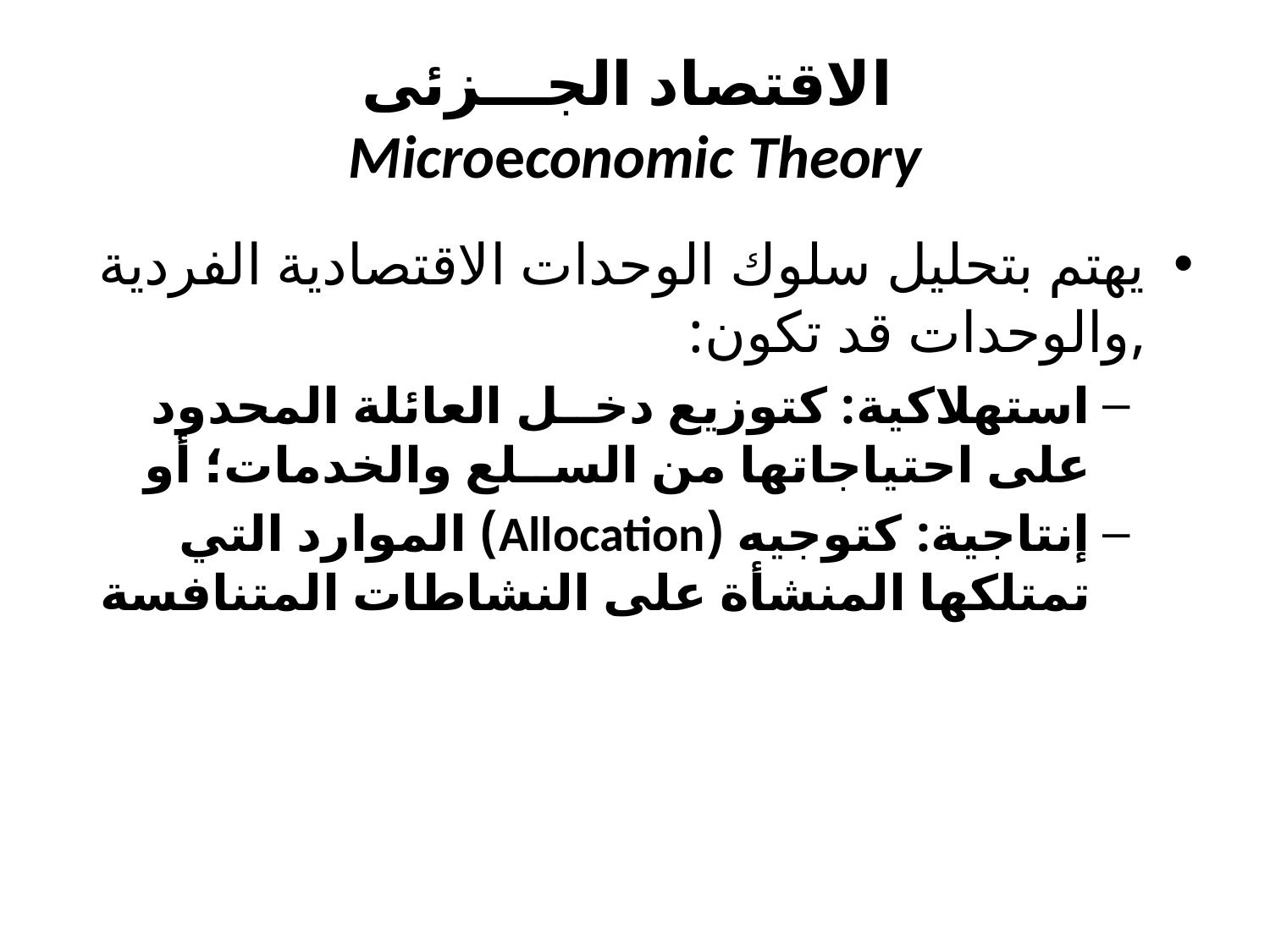

# الاقتصاد الجـــزئى Microeconomic Theory
يهتم بتحليل سلوك الوحدات الاقتصادية الفردية  ,والوحدات قد تكون:
استهلاكية: كتوزيع دخــل العائلة المحدود على احتياجاتها من الســلع والخدمات؛ أو
إنتاجية: كتوجيه (Allocation) الموارد التي تمتلكها المنشأة على النشاطات المتنافسة